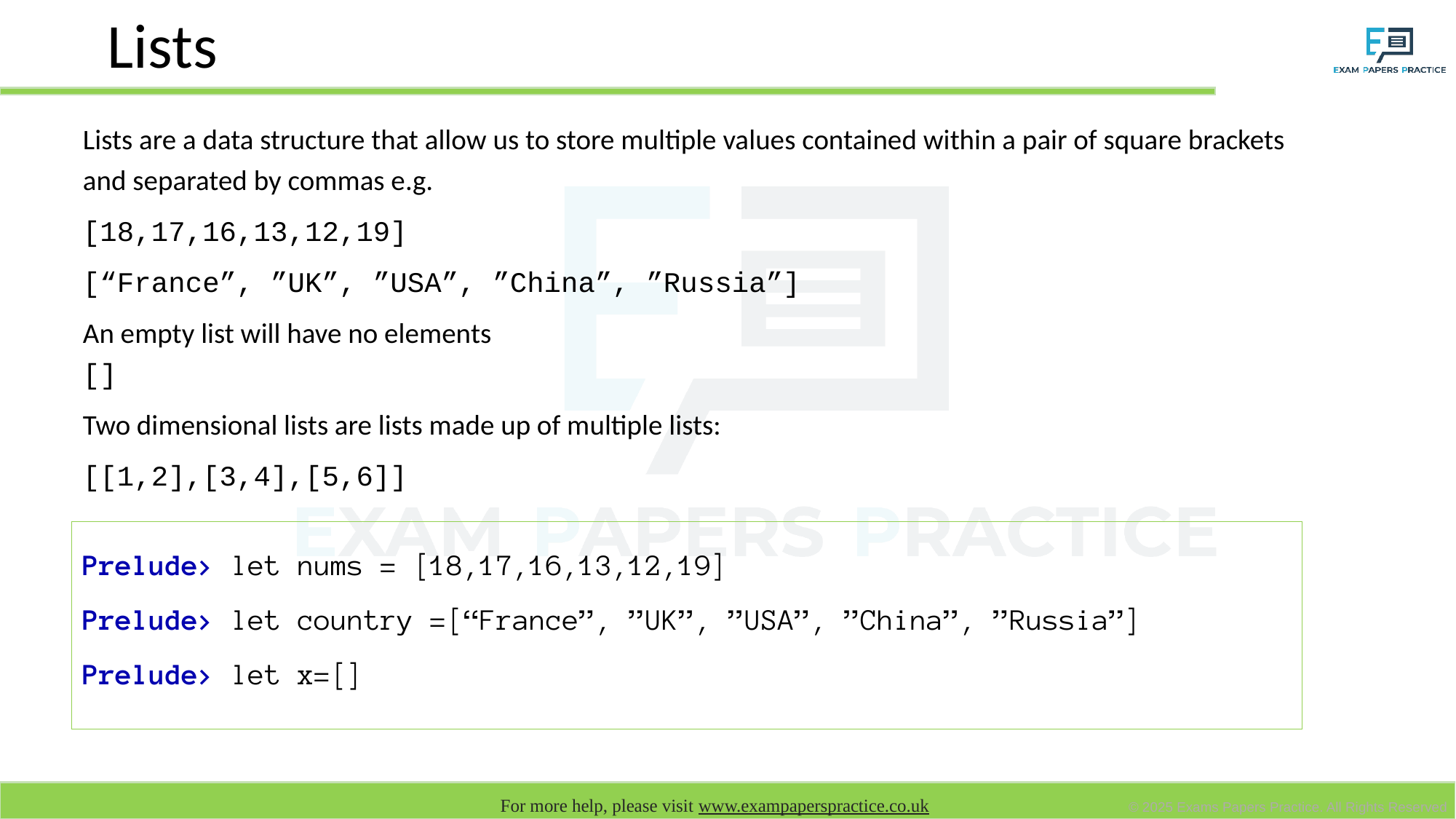

# Lists
Lists are a data structure that allow us to store multiple values contained within a pair of square brackets and separated by commas e.g.
[18,17,16,13,12,19]
[“France”, ”UK”, ”USA”, ”China”, ”Russia”]
An empty list will have no elements
[]
Two dimensional lists are lists made up of multiple lists:
[[1,2],[3,4],[5,6]]

Prelude> let nums = [18,17,16,13,12,19]
Prelude> let country =[“France”, ”UK”, ”USA”, ”China”, ”Russia”]
Prelude> let x=[]